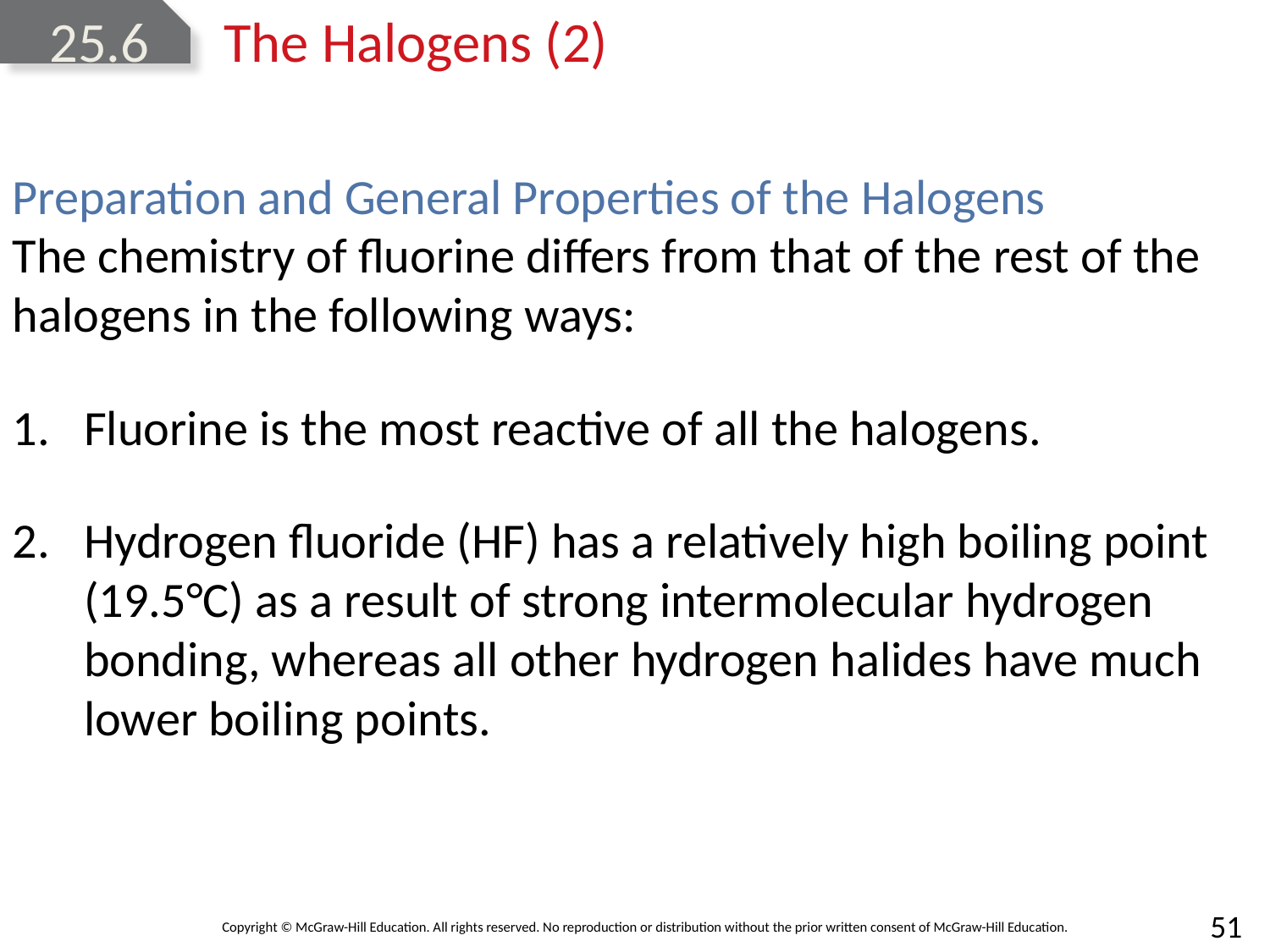

# 25.6 The Halogens (2)
Preparation and General Properties of the Halogens
The chemistry of fluorine differs from that of the rest of the halogens in the following ways:
Fluorine is the most reactive of all the halogens.
Hydrogen fluoride (HF) has a relatively high boiling point (19.5°C) as a result of strong intermolecular hydrogen bonding, whereas all other hydrogen halides have much lower boiling points.